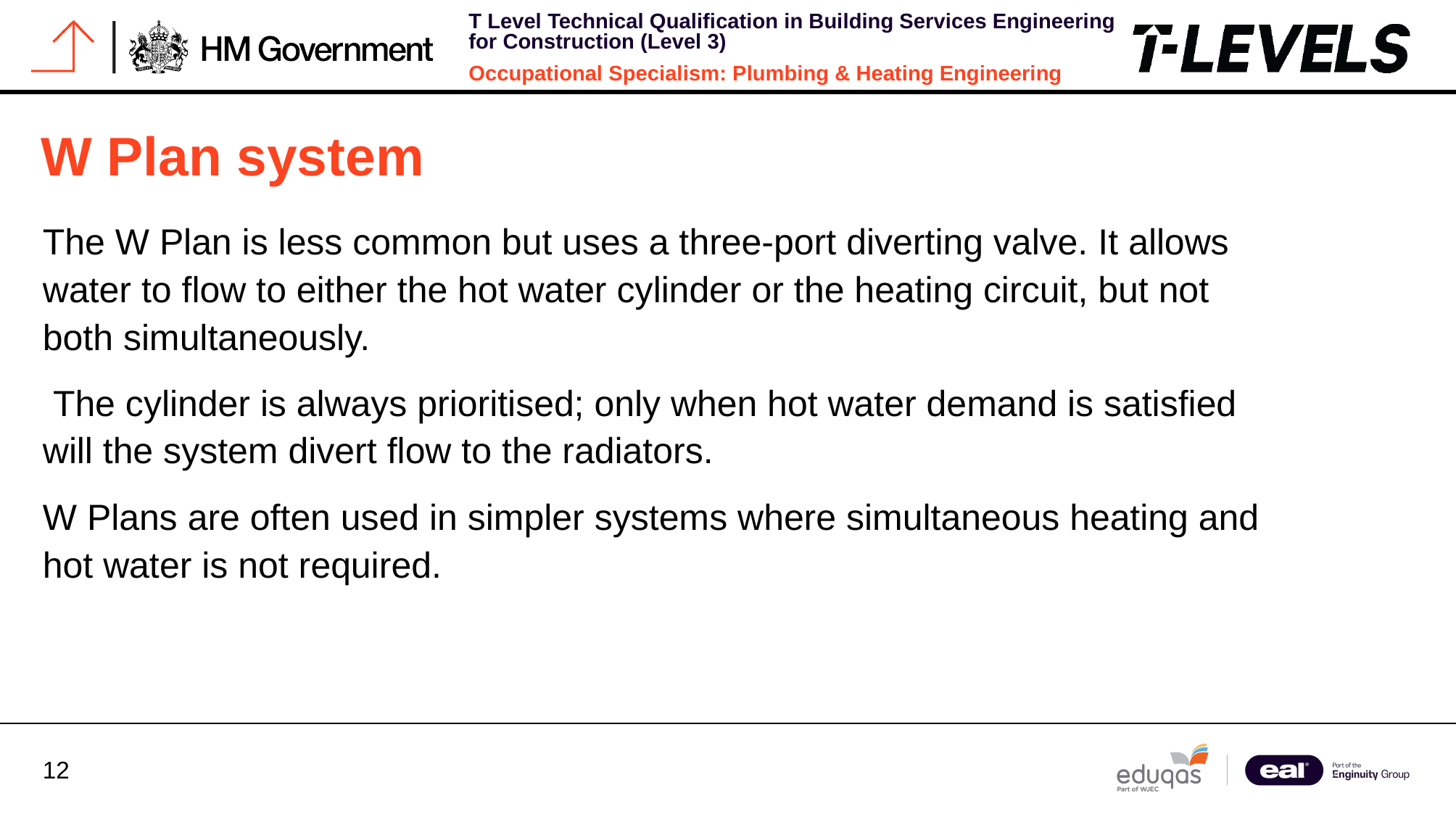

# W Plan system
The W Plan is less common but uses a three-port diverting valve. It allows water to flow to either the hot water cylinder or the heating circuit, but not both simultaneously.
 The cylinder is always prioritised; only when hot water demand is satisfied will the system divert flow to the radiators.
W Plans are often used in simpler systems where simultaneous heating and hot water is not required.